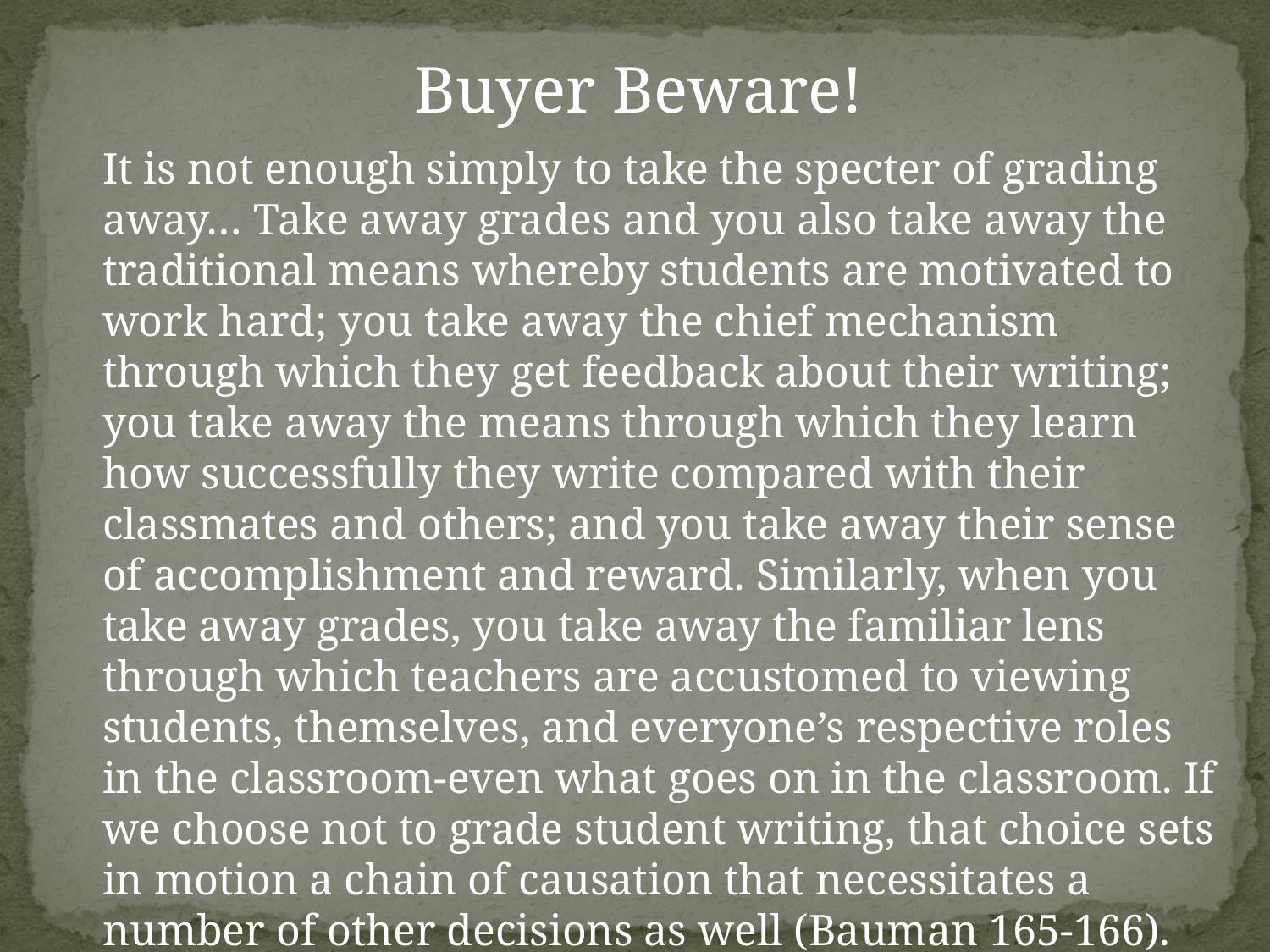

Buyer Beware!
It is not enough simply to take the specter of grading away… Take away grades and you also take away the traditional means whereby students are motivated to work hard; you take away the chief mechanism through which they get feedback about their writing; you take away the means through which they learn how successfully they write compared with their classmates and others; and you take away their sense of accomplishment and reward. Similarly, when you take away grades, you take away the familiar lens through which teachers are accustomed to viewing students, themselves, and everyone’s respective roles in the classroom-even what goes on in the classroom. If we choose not to grade student writing, that choice sets in motion a chain of causation that necessitates a number of other decisions as well (Bauman 165-166).